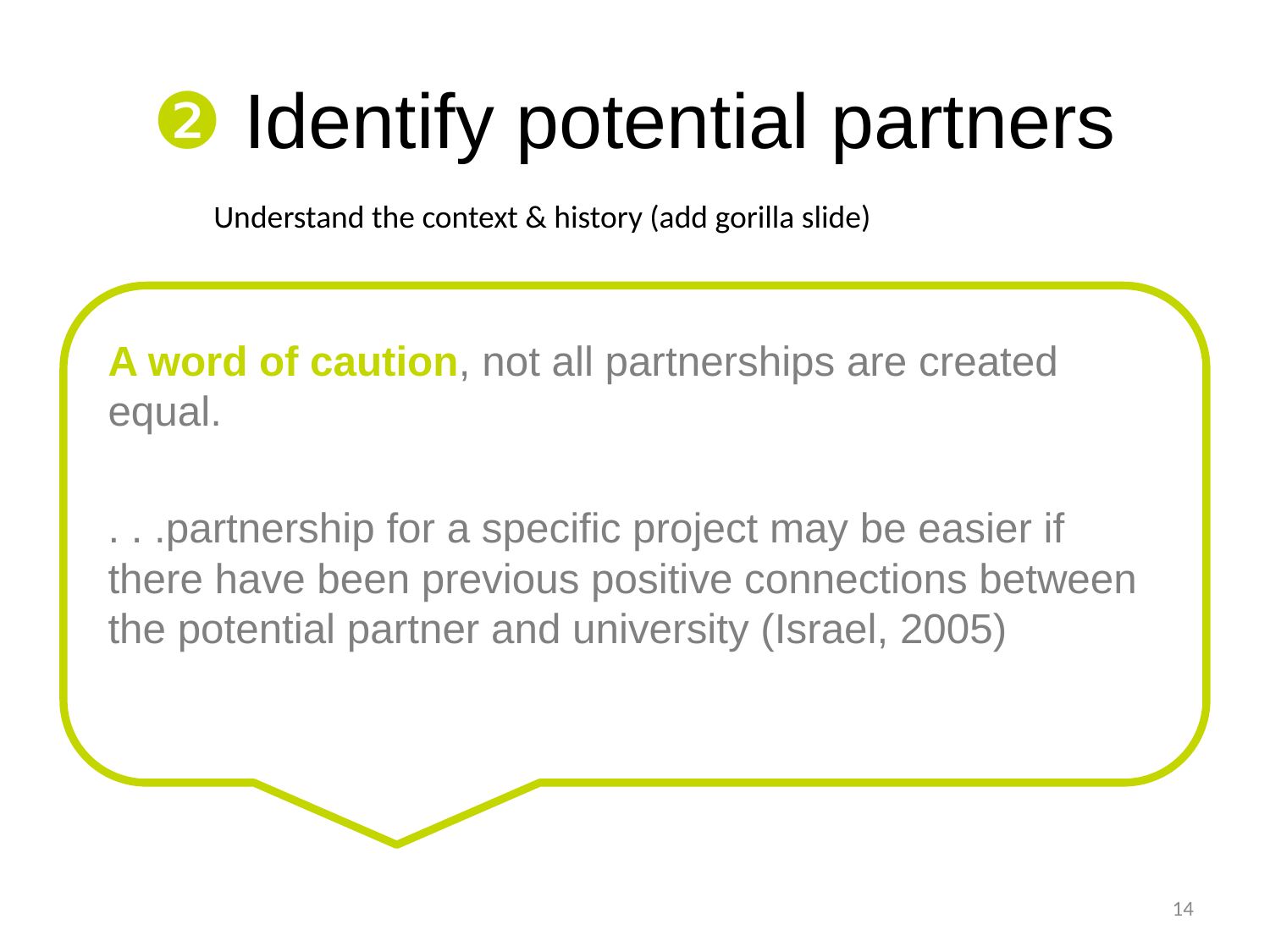

# ❷ Identify potential partners
Understand the context & history (add gorilla slide)

A word of caution, not all partnerships are created equal.

. . .partnership for a specific project may be easier if there have been previous positive connections between the potential partner and university (Israel, 2005)

14